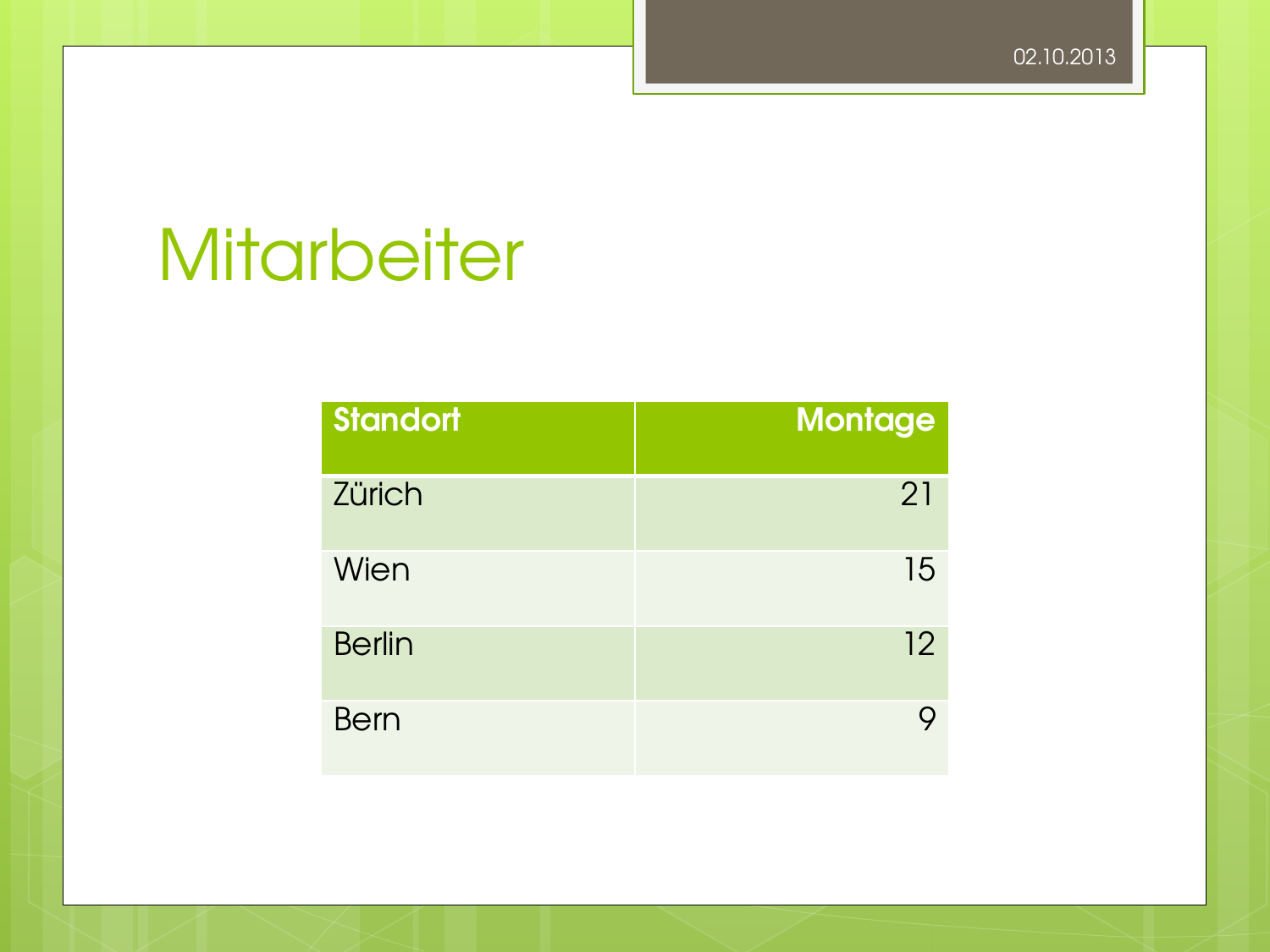

02.10.2013
# Mitarbeiter
| Standort | Montage |
| --- | --- |
| Zürich | 21 |
| Wien | 15 |
| Berlin | 12 |
| Bern | 9 |